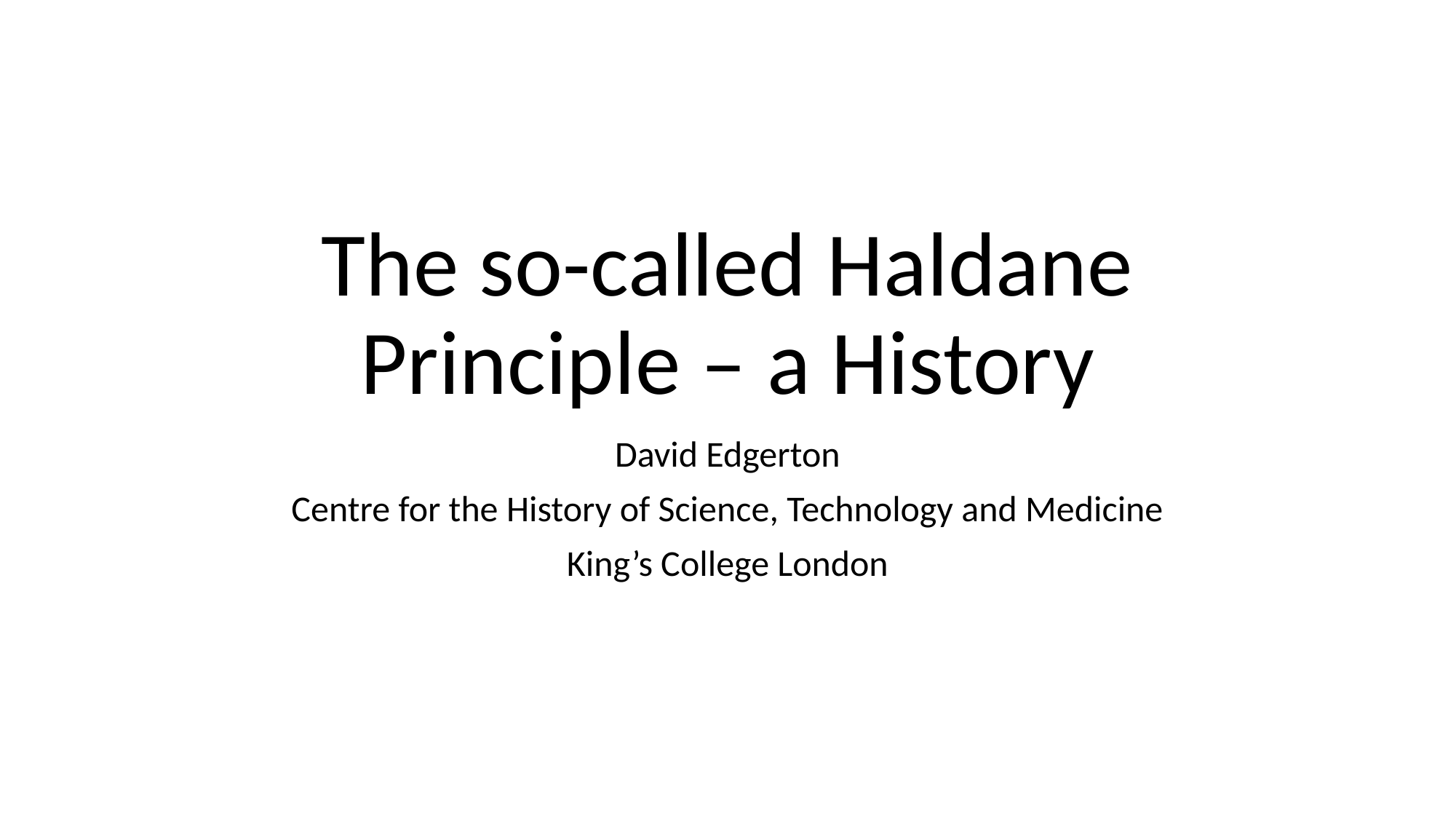

# The so-called Haldane Principle – a History
David Edgerton
Centre for the History of Science, Technology and Medicine
King’s College London